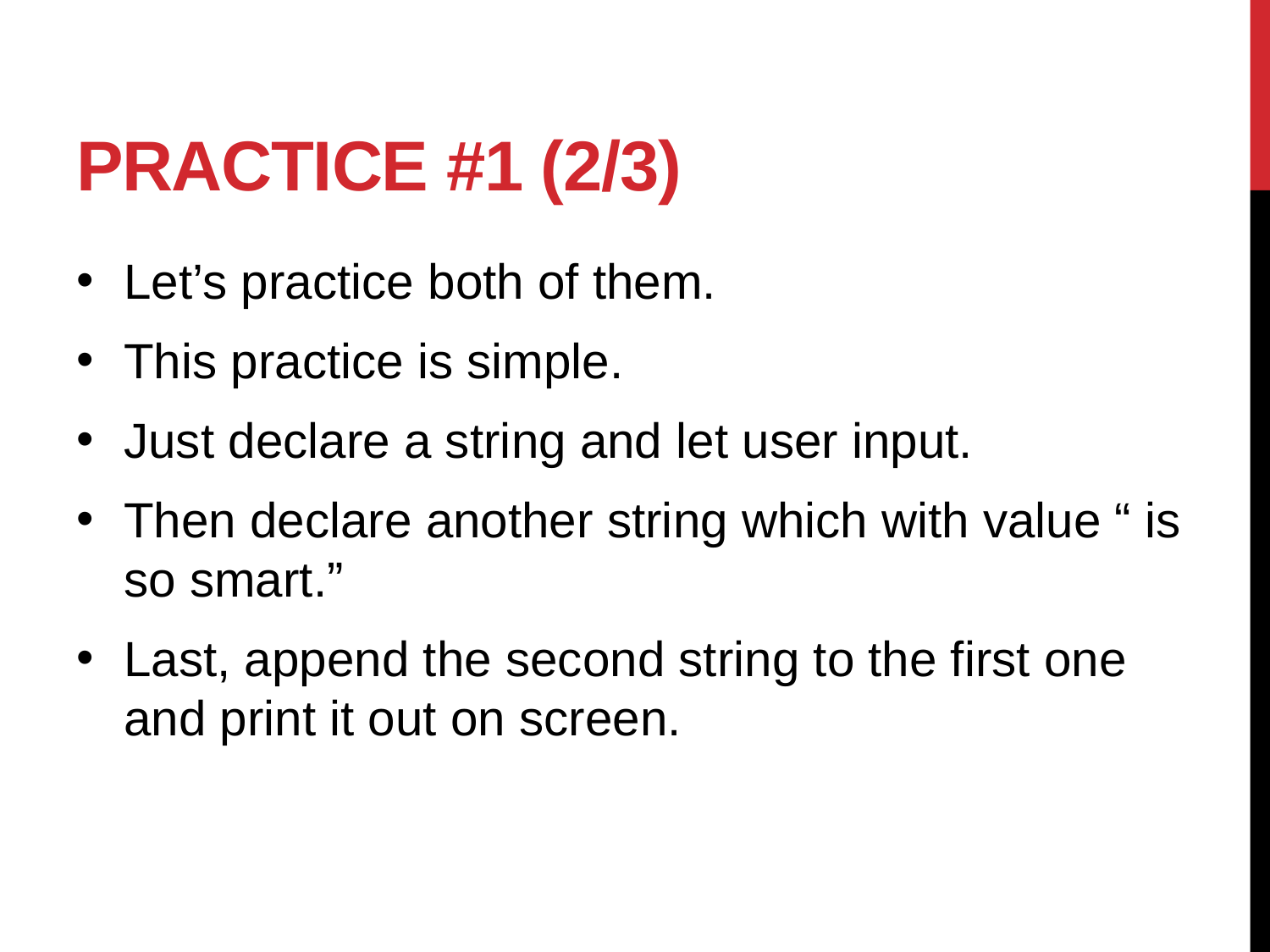

# Practice #1 (2/3)
Let’s practice both of them.
This practice is simple.
Just declare a string and let user input.
Then declare another string which with value “ is so smart.”
Last, append the second string to the first one and print it out on screen.